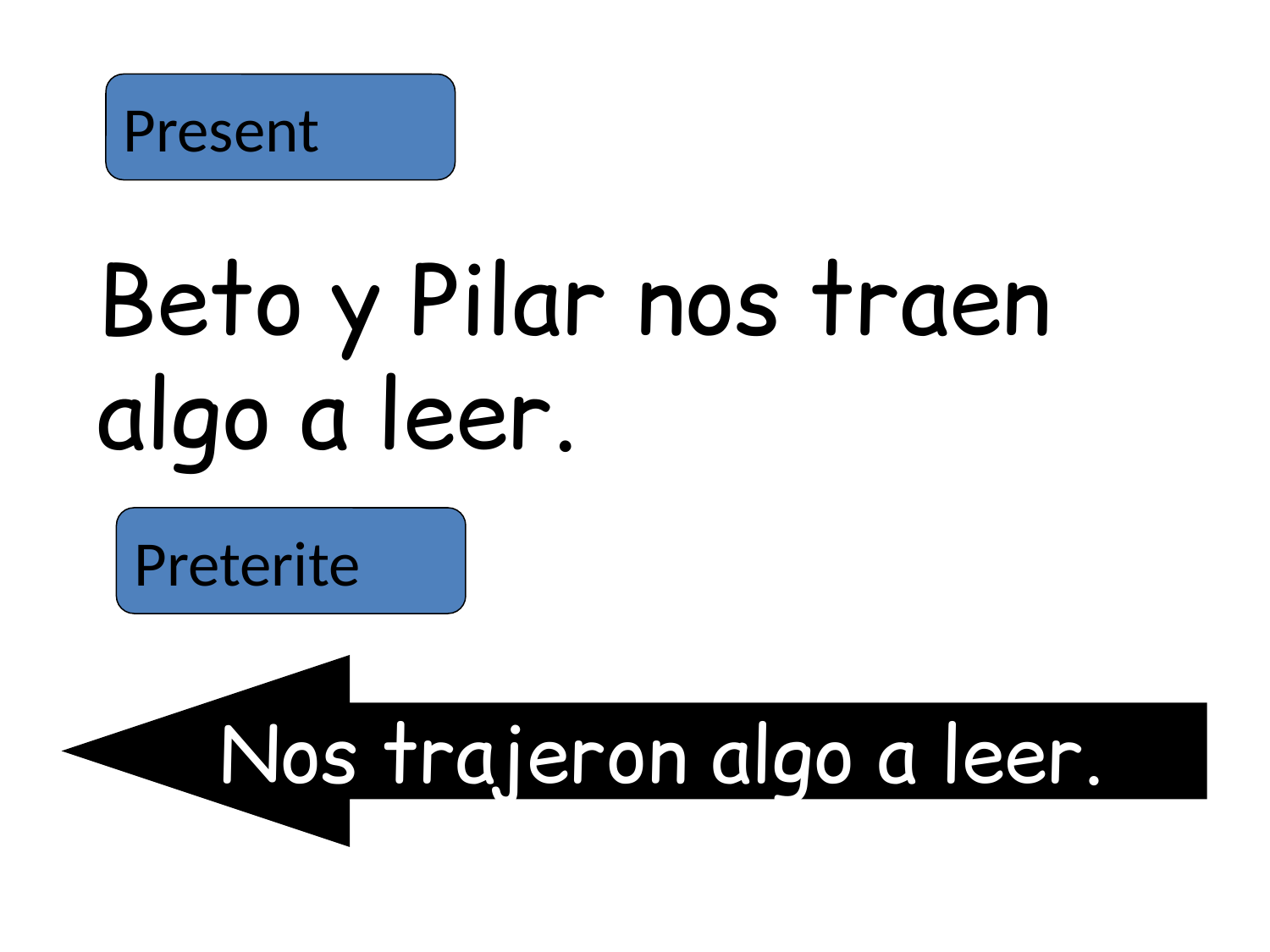

Present
Beto y Pilar nos traen algo a leer.
Preterite
Nos trajeron algo a leer.